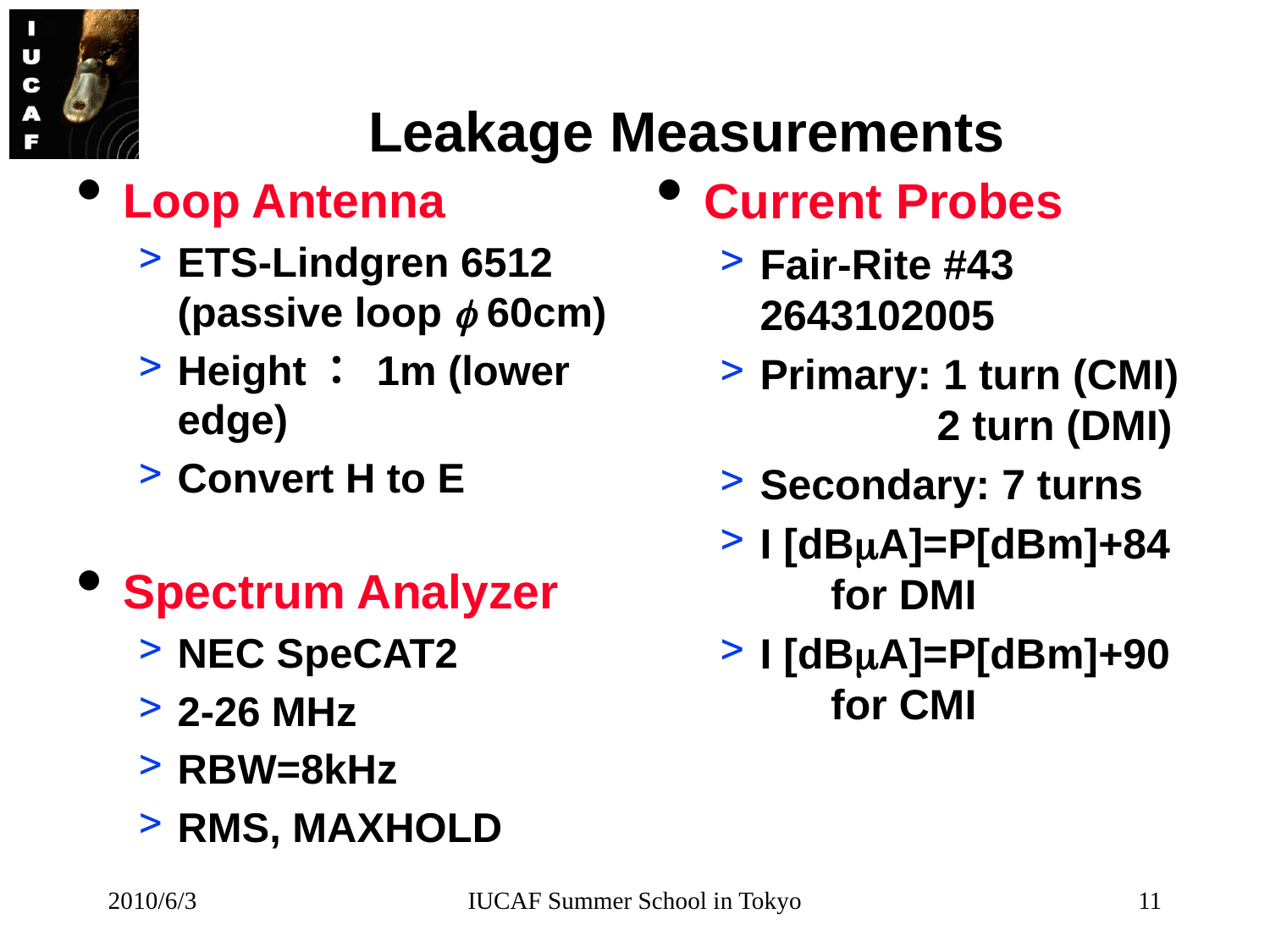

# Leakage Measurements
Loop Antenna
ETS-Lindgren 6512
(passive loop φ 60cm)
Height： 1m (lower edge)
Convert H to E
Spectrum Analyzer
NEC SpeCAT2
2-26 MHz
RBW=8kHz
RMS, MAXHOLD
Current Probes
Fair-Rite #43 2643102005
Primary: 1 turn (CMI)
               2 turn (DMI)
Secondary: 7 turns
I [dBμA]=P[dBm]+84
      for DMI
I [dBμA]=P[dBm]+90
      for CMI

2010/6/3
IUCAF Summer School in Tokyo
11